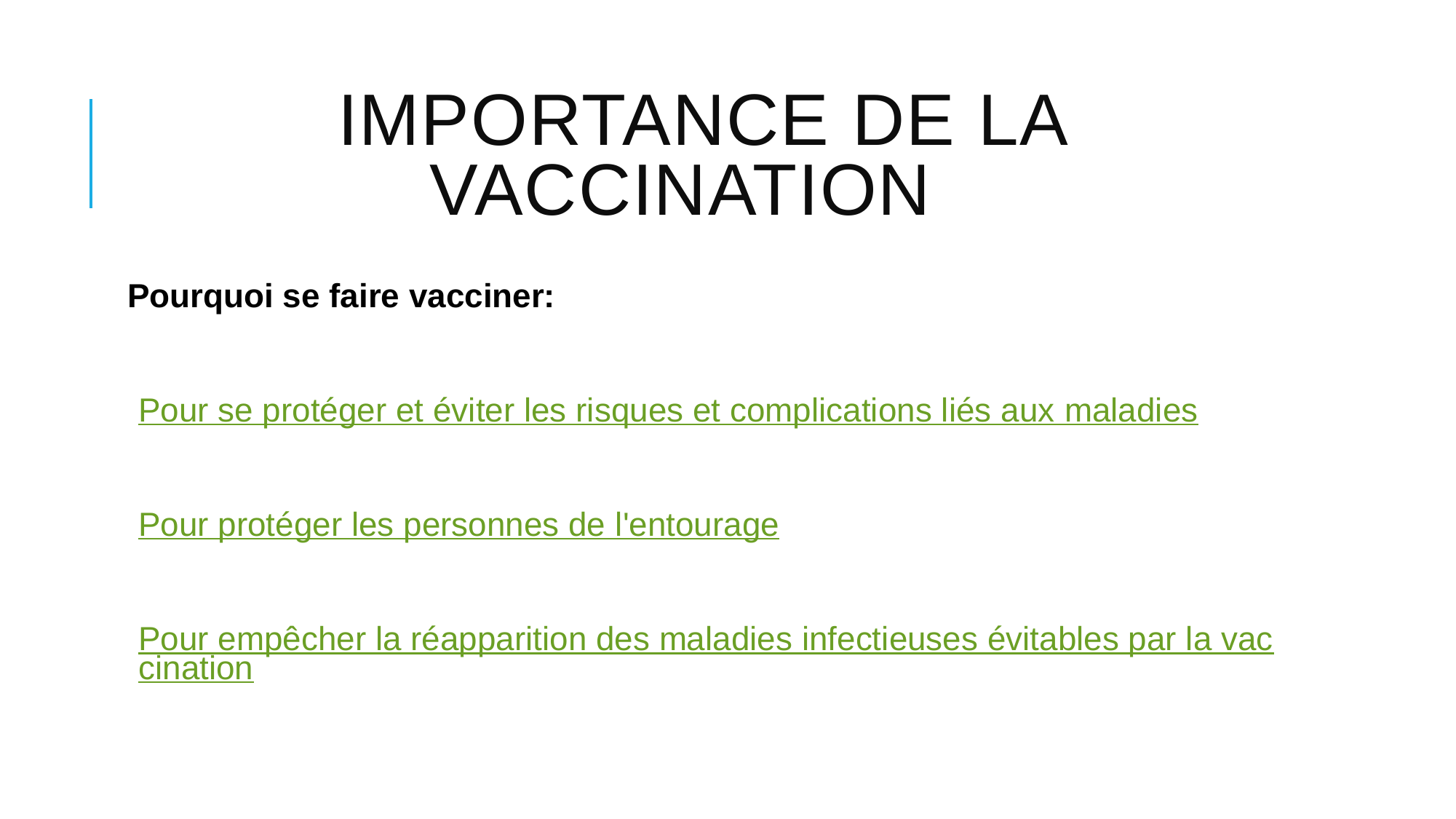

# Importance de la Vaccination
Pourquoi se faire vacciner:

Pour se protéger et éviter les risques et complications liés aux maladies

Pour protéger les personnes de l'entourage

Pour empêcher la réapparition des maladies infectieuses évitables par la vaccination